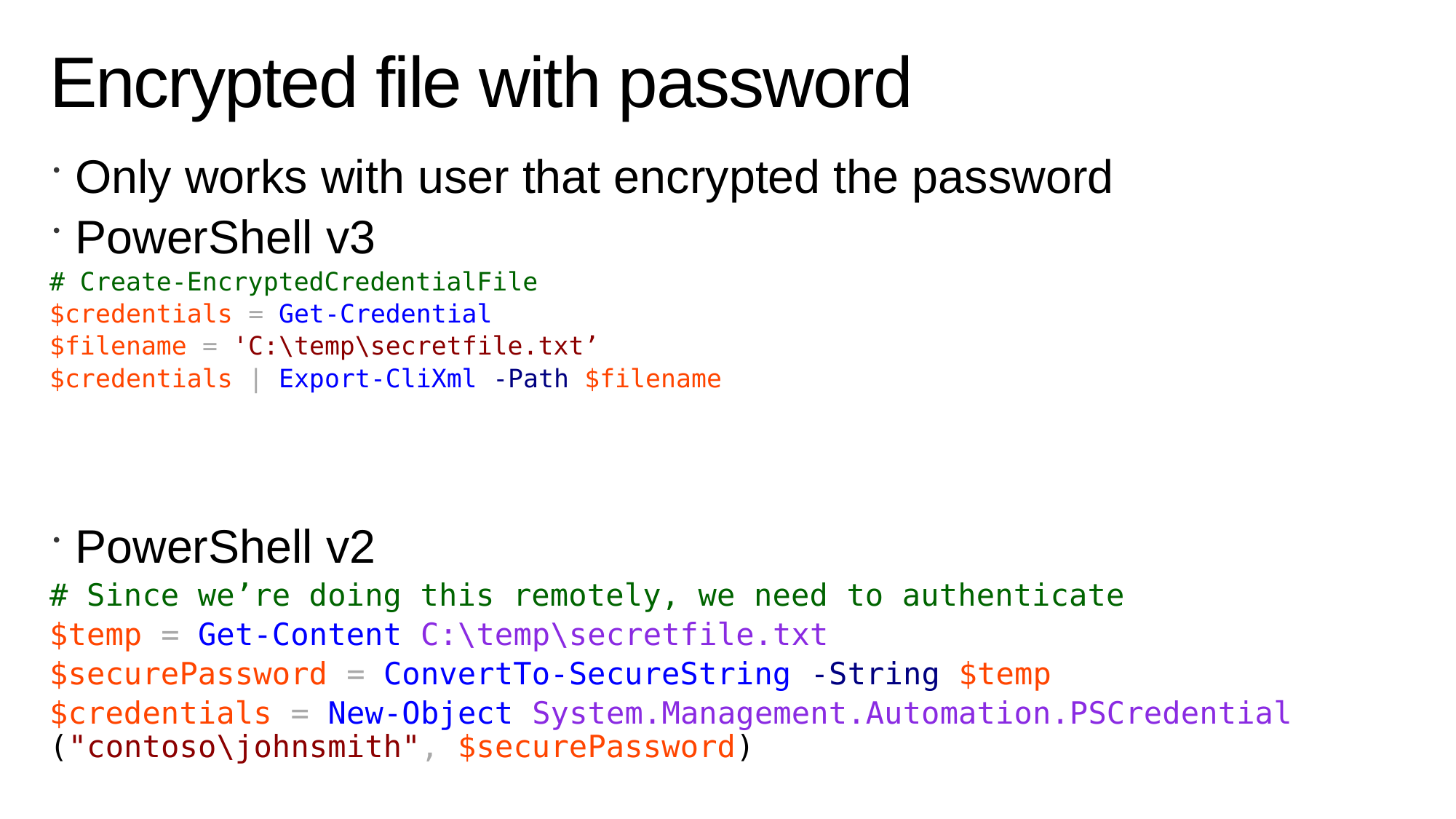

# Encrypted file with password
Only works with user that encrypted the password
PowerShell v3
# Create-EncryptedCredentialFile
$credentials = Get-Credential
$filename = 'C:\temp\secretfile.txt’
$credentials | Export-CliXml -Path $filename

PowerShell v2
# Since we’re doing this remotely, we need to authenticate
$temp = Get-Content C:\temp\secretfile.txt
$securePassword = ConvertTo-SecureString -String $temp
$credentials = New-Object System.Management.Automation.PSCredential ("contoso\johnsmith", $securePassword)